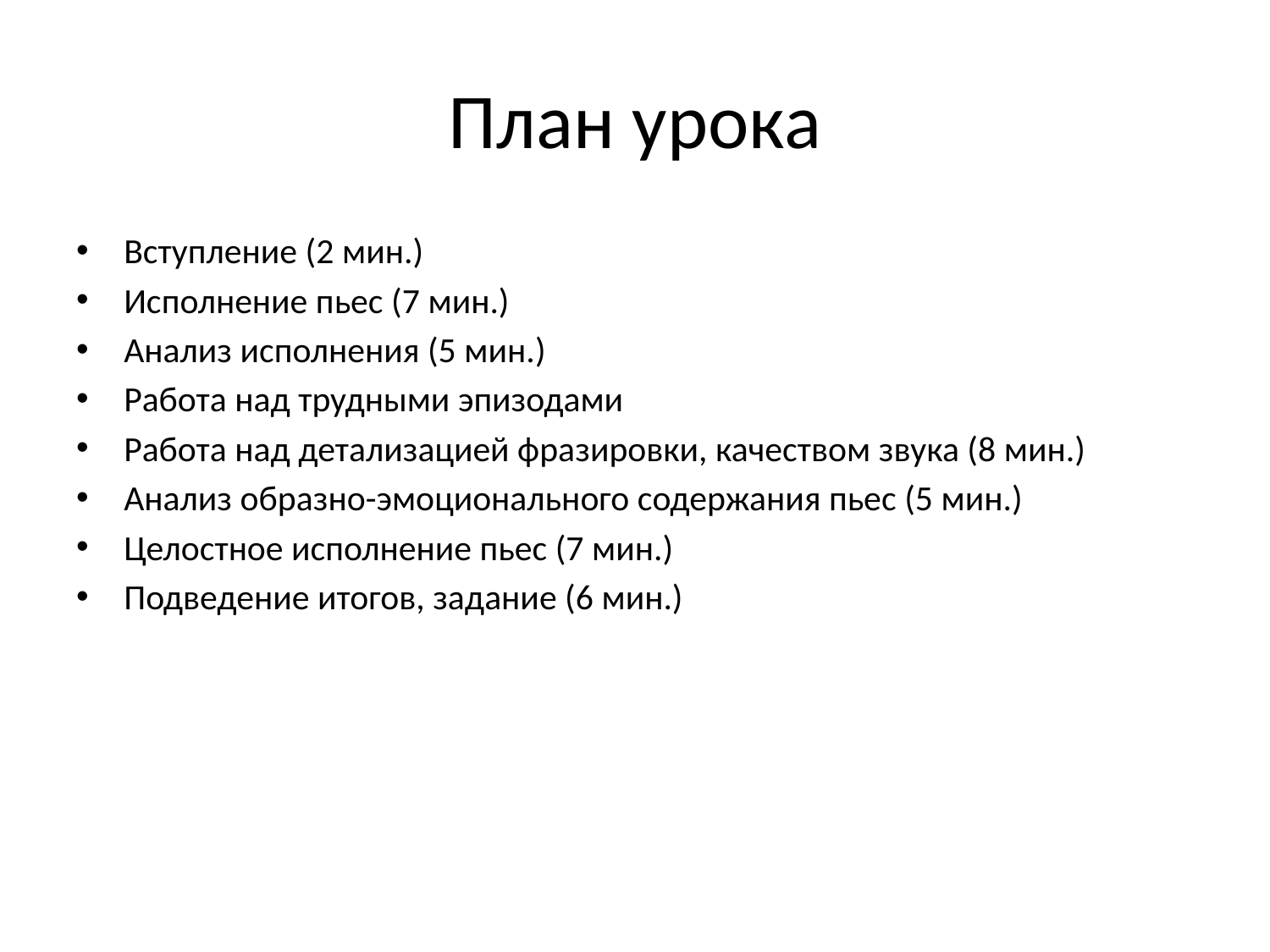

# План урока
Вступление (2 мин.)
Исполнение пьес (7 мин.)
Анализ исполнения (5 мин.)
Работа над трудными эпизодами
Работа над детализацией фразировки, качеством звука (8 мин.)
Анализ образно-эмоционального содержания пьес (5 мин.)
Целостное исполнение пьес (7 мин.)
Подведение итогов, задание (6 мин.)